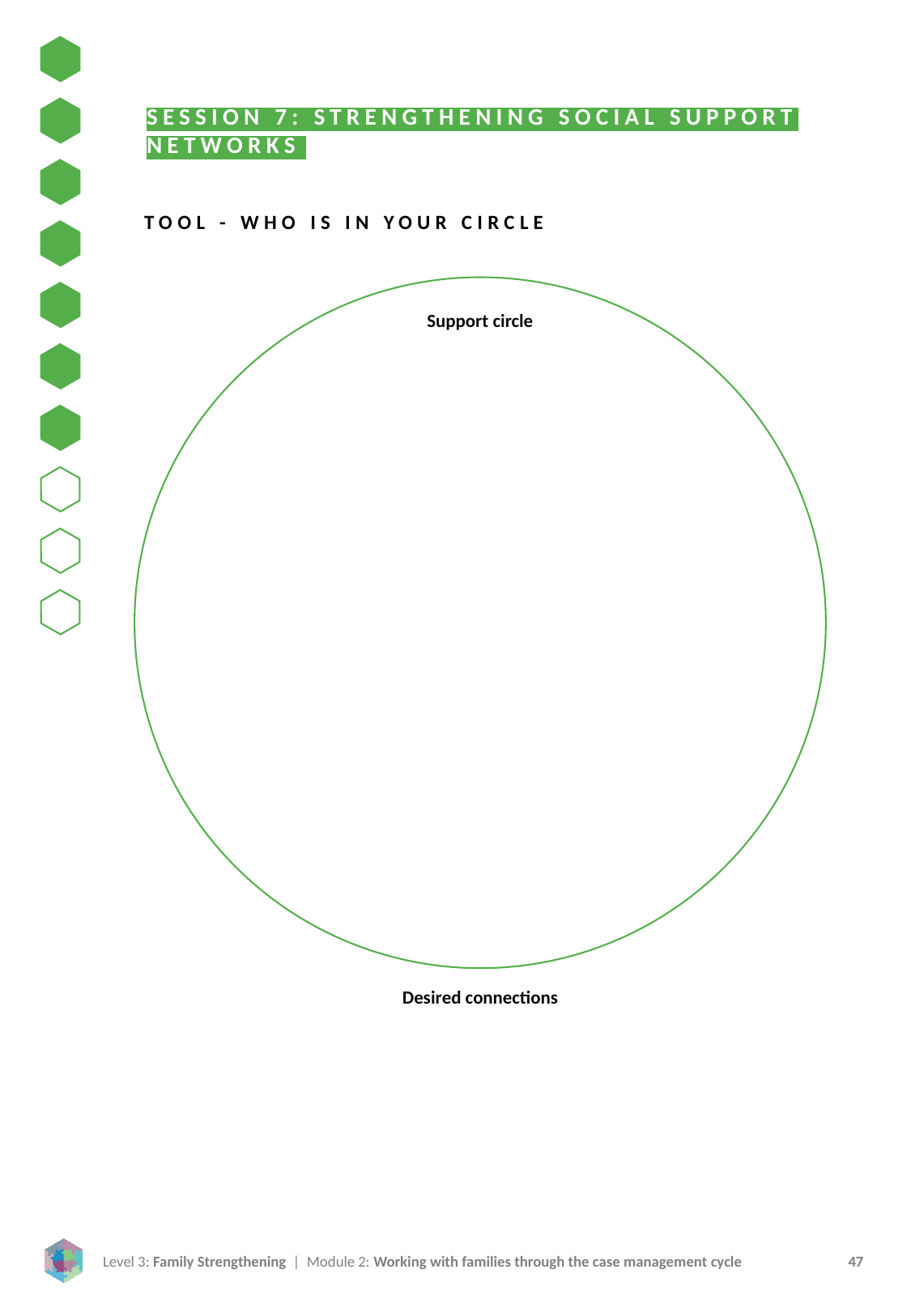

SESSION 7: STRENGTHENING SOCIAL SUPPORT NETWORKS

TOOL - WHO IS IN YOUR CIRCLE

Support circle
Desired connections